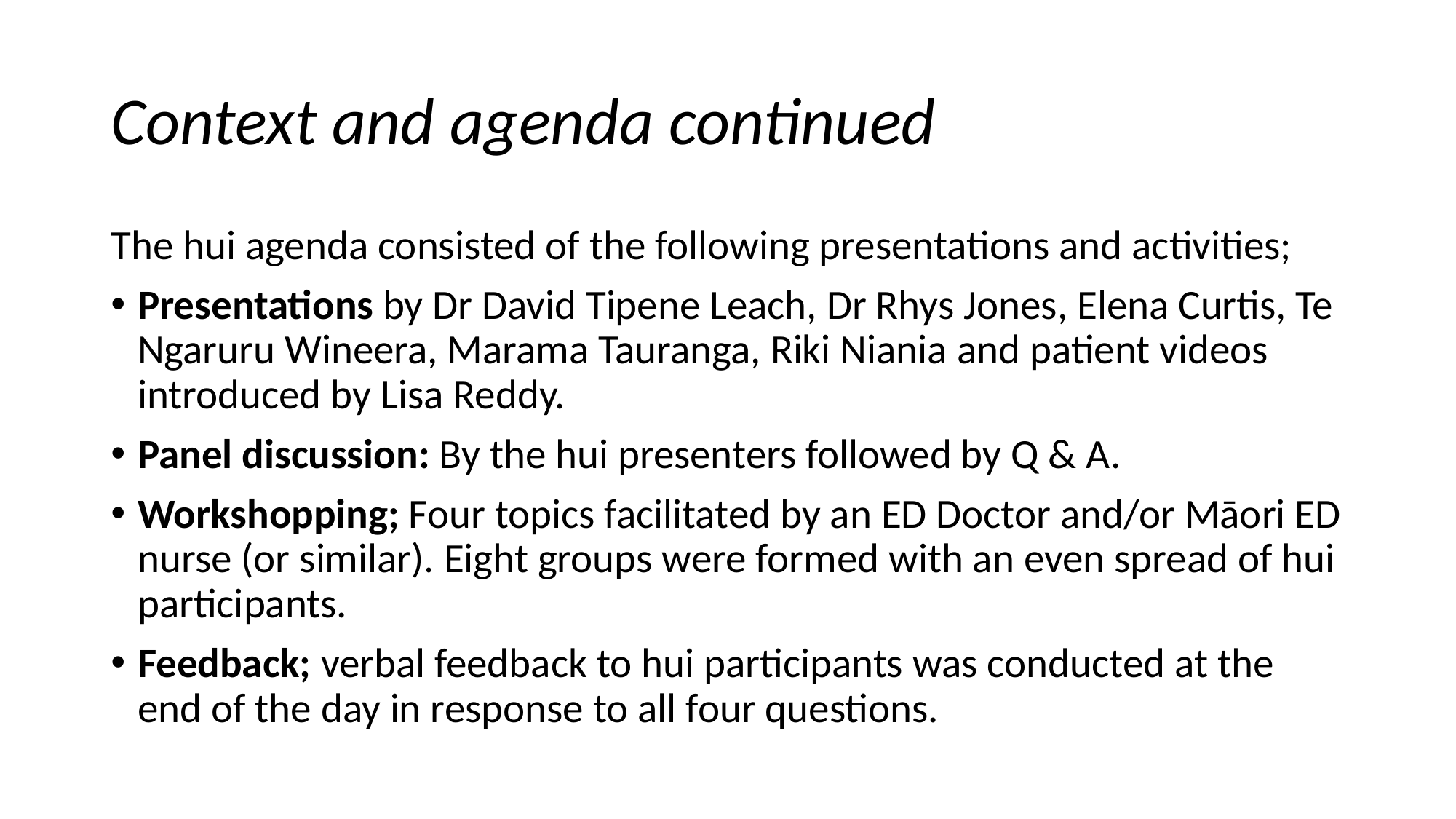

# Context and agenda continued
The hui agenda consisted of the following presentations and activities;
Presentations by Dr David Tipene Leach, Dr Rhys Jones, Elena Curtis, Te Ngaruru Wineera, Marama Tauranga, Riki Niania and patient videos introduced by Lisa Reddy.
Panel discussion: By the hui presenters followed by Q & A.
Workshopping; Four topics facilitated by an ED Doctor and/or Māori ED nurse (or similar). Eight groups were formed with an even spread of hui participants.
Feedback; verbal feedback to hui participants was conducted at the end of the day in response to all four questions.